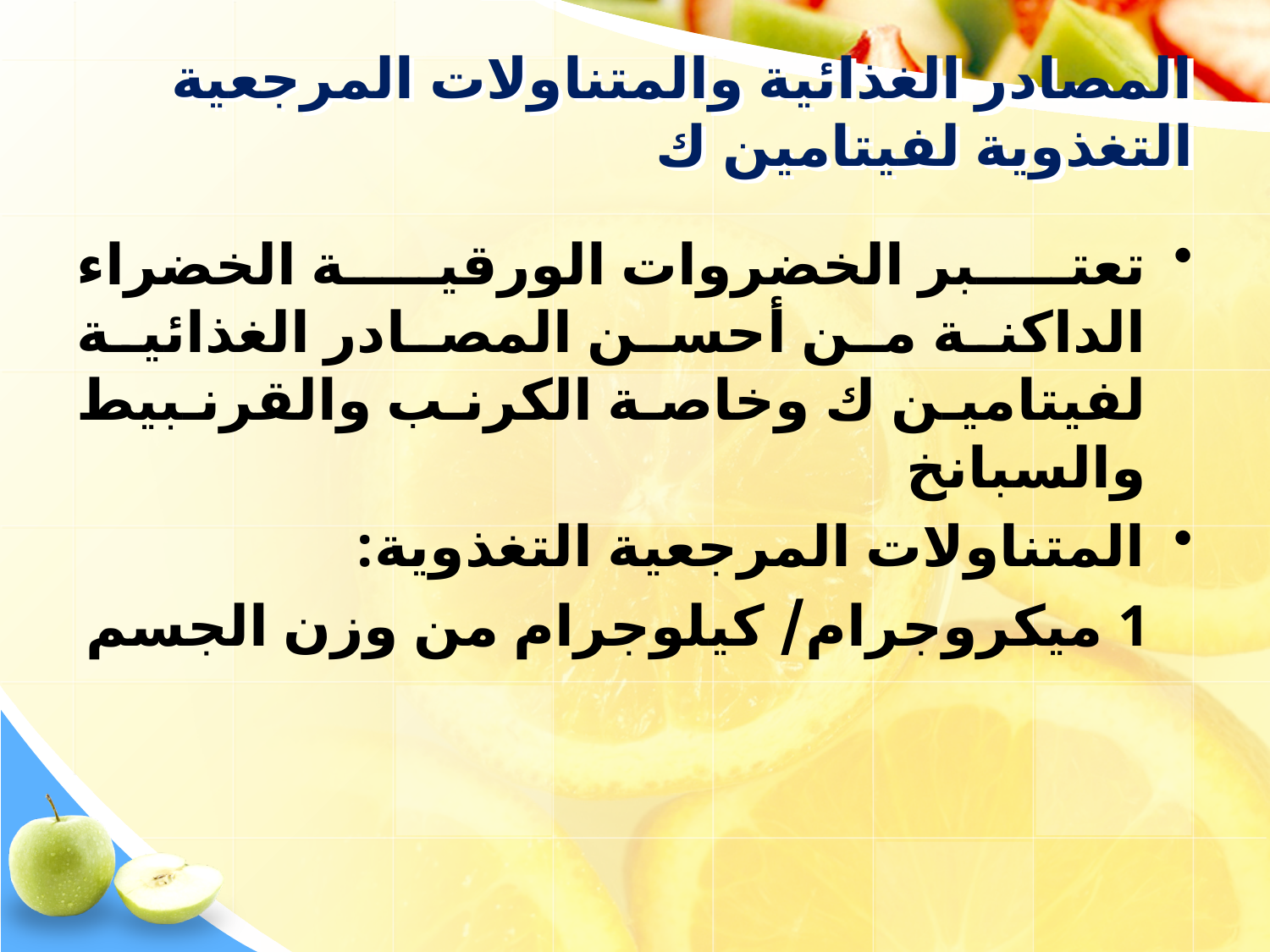

# المصادر الغذائية والمتناولات المرجعية التغذوية لفيتامين ك
تعتبر الخضروات الورقية الخضراء الداكنة من أحسن المصادر الغذائية لفيتامين ك وخاصة الكرنب والقرنبيط والسبانخ
المتناولات المرجعية التغذوية:
   1 ميكروجرام/ كيلوجرام من وزن الجسم